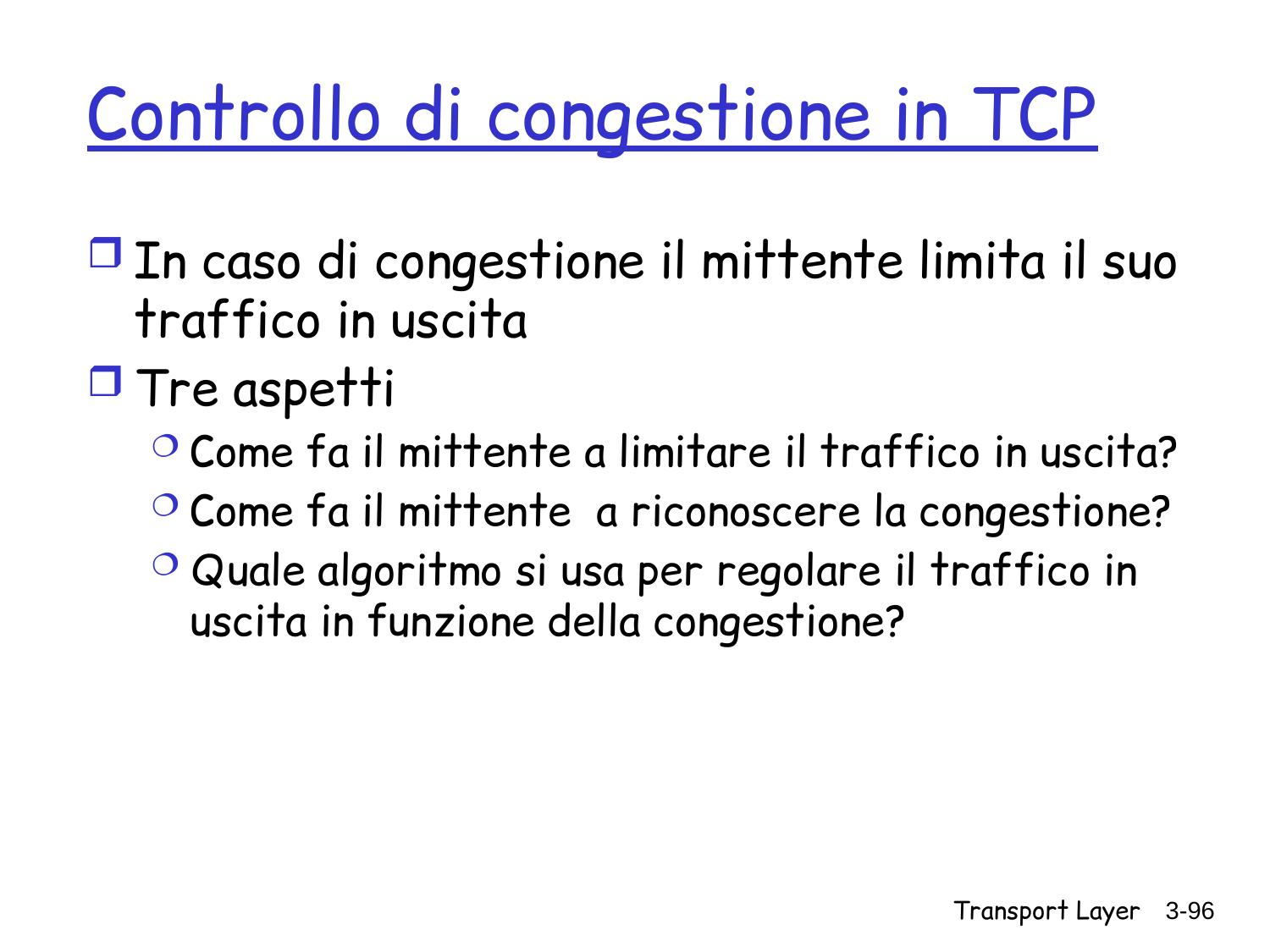

# Controllo di congestione in TCP
In caso di congestione il mittente limita il suo traffico in uscita
Tre aspetti
Come fa il mittente a limitare il traffico in uscita?
Come fa il mittente  a riconoscere la congestione?
Quale algoritmo si usa per regolare il traffico in uscita in funzione della congestione?
Transport Layer
3-96